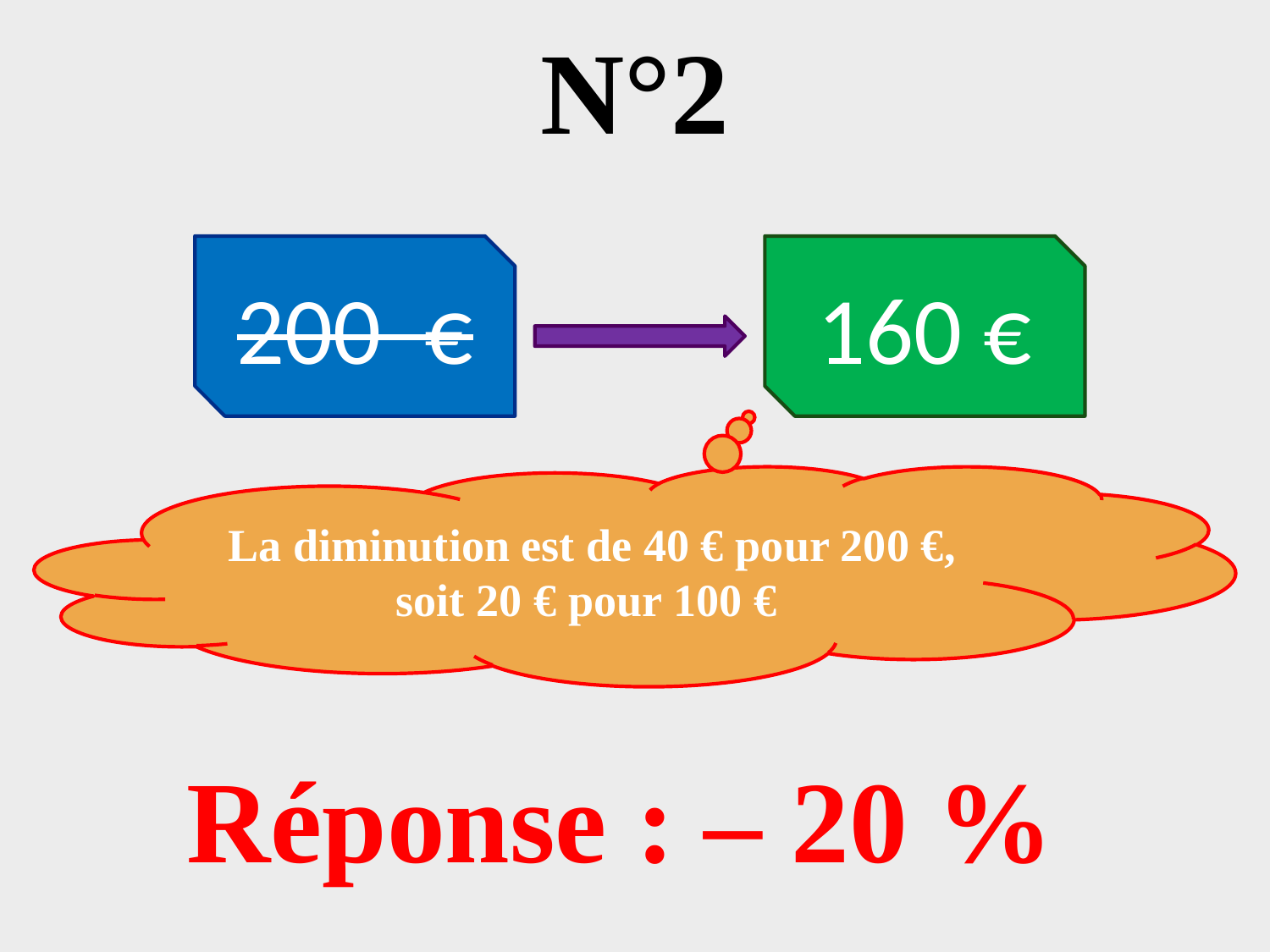

# N°2
200  €
160 €

La diminution est de 40 € pour 200 €, soit 20 € pour 100 €
Réponse : – 20 %